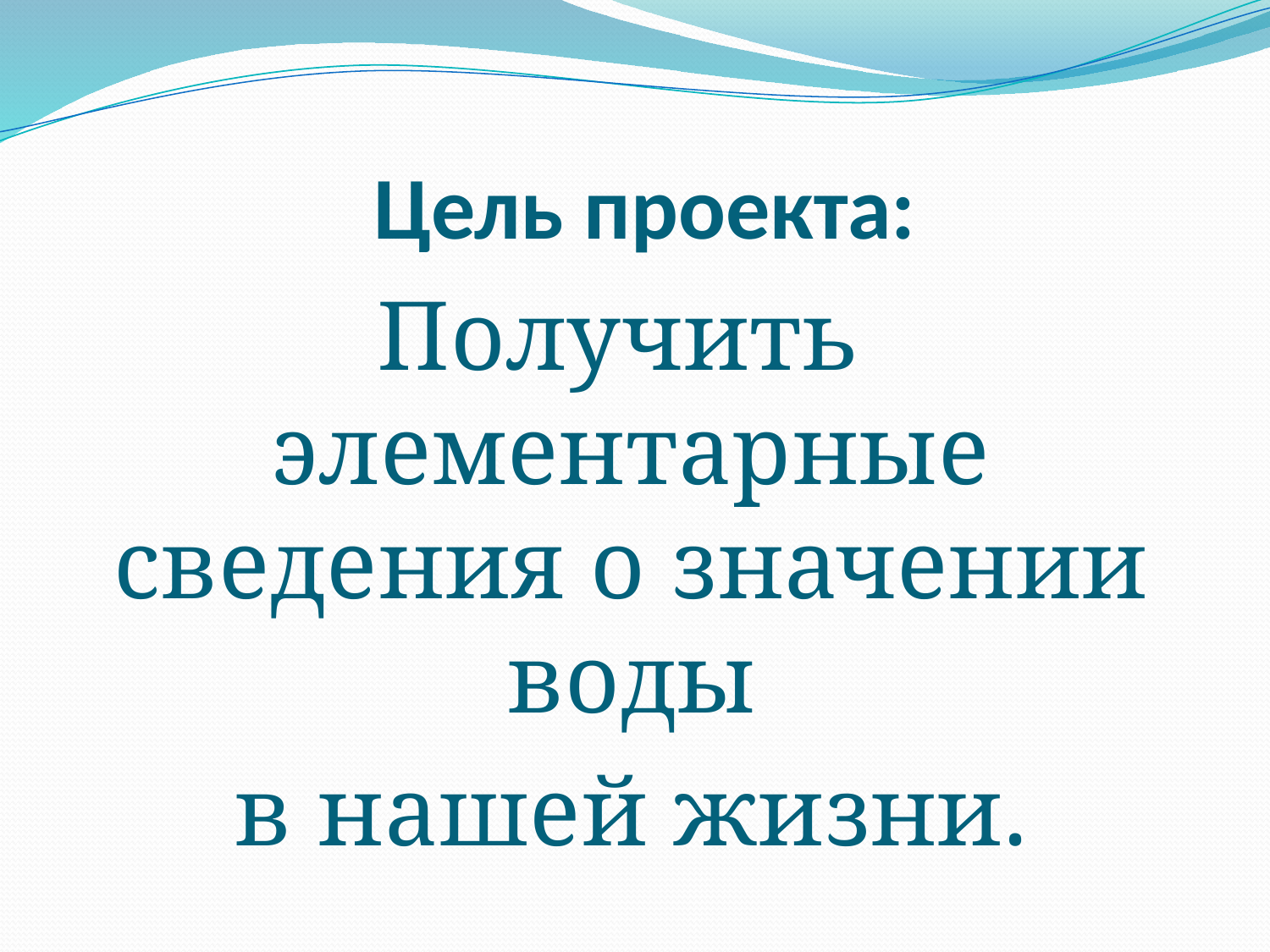

# Цель проекта:
Получить  элементарные сведения о значении воды
 в нашей жизни.